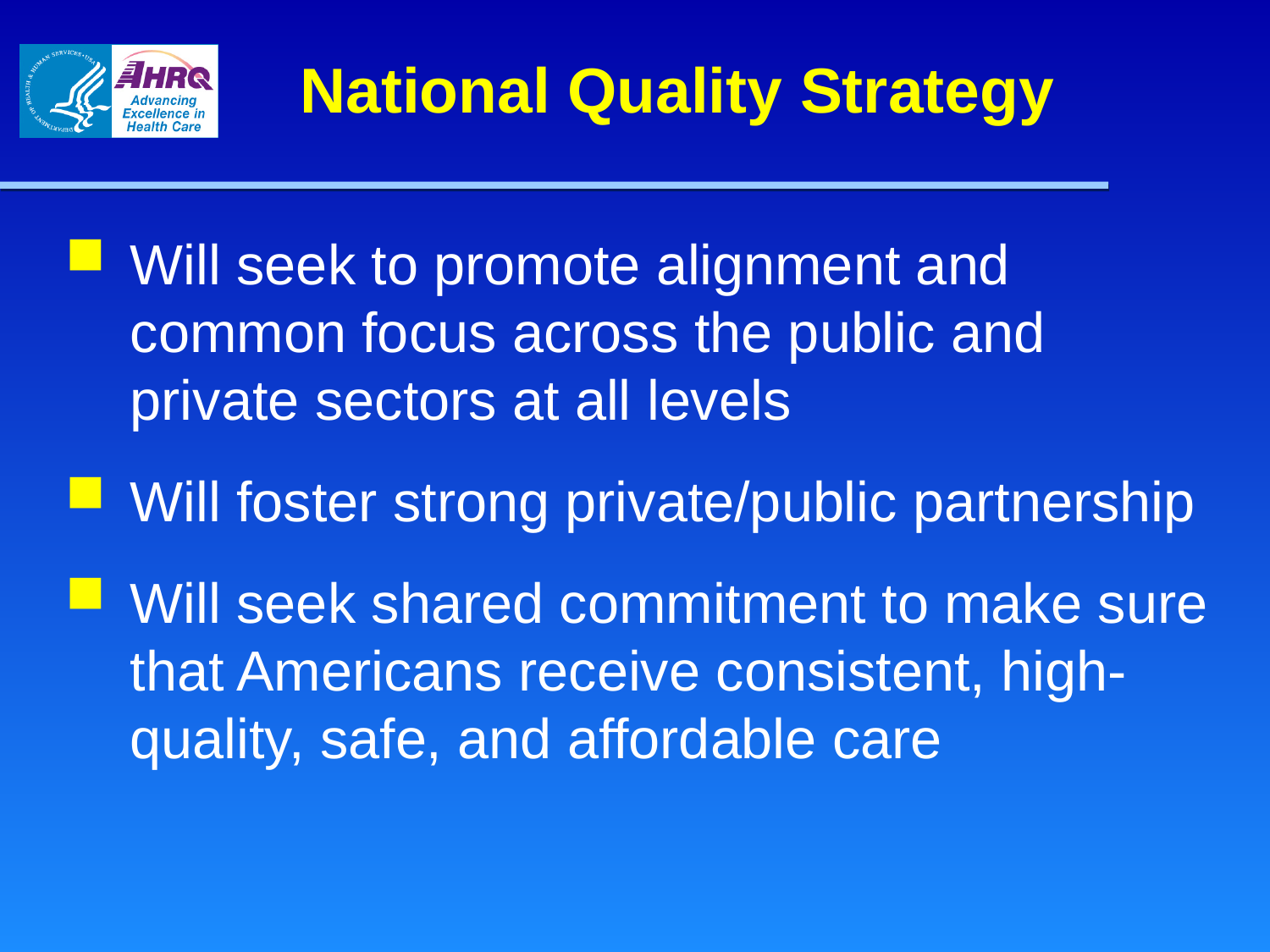

National Quality Strategy
Will seek to promote alignment and common focus across the public and private sectors at all levels
Will foster strong private/public partnership
Will seek shared commitment to make sure that Americans receive consistent, high-quality, safe, and affordable care